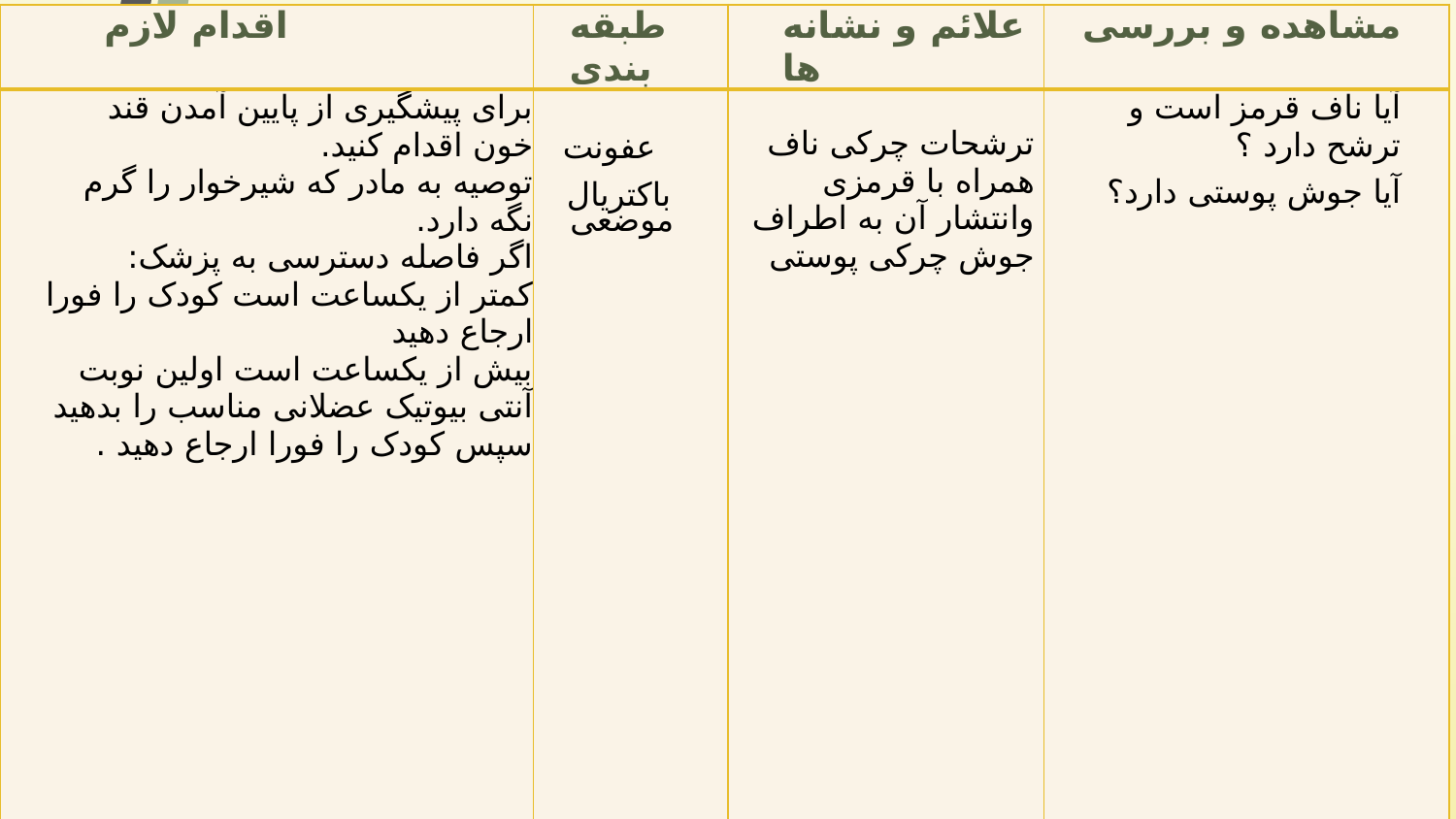

| اقدام لازم | طبقه بندی | علائم و نشانه ها | مشاهده و بررسی |
| --- | --- | --- | --- |
| برای پیشگیری از پایین آمدن قند خون اقدام کنید. توصیه به مادر که شیرخوار را گرم نگه دارد. اگر فاصله دسترسی به پزشک: کمتر از یکساعت است کودک را فورا ارجاع دهید بیش از یکساعت است اولین نوبت آنتی بیوتیک عضلانی مناسب را بدهید سپس کودک را فورا ارجاع دهید . | عفونت باکتریال موضعی | ترشحات چرکی ناف همراه با قرمزی وانتشار آن به اطراف جوش چرکی پوستی | آیا ناف قرمز است و ترشح دارد ؟ آیا جوش پوستی دارد؟ |